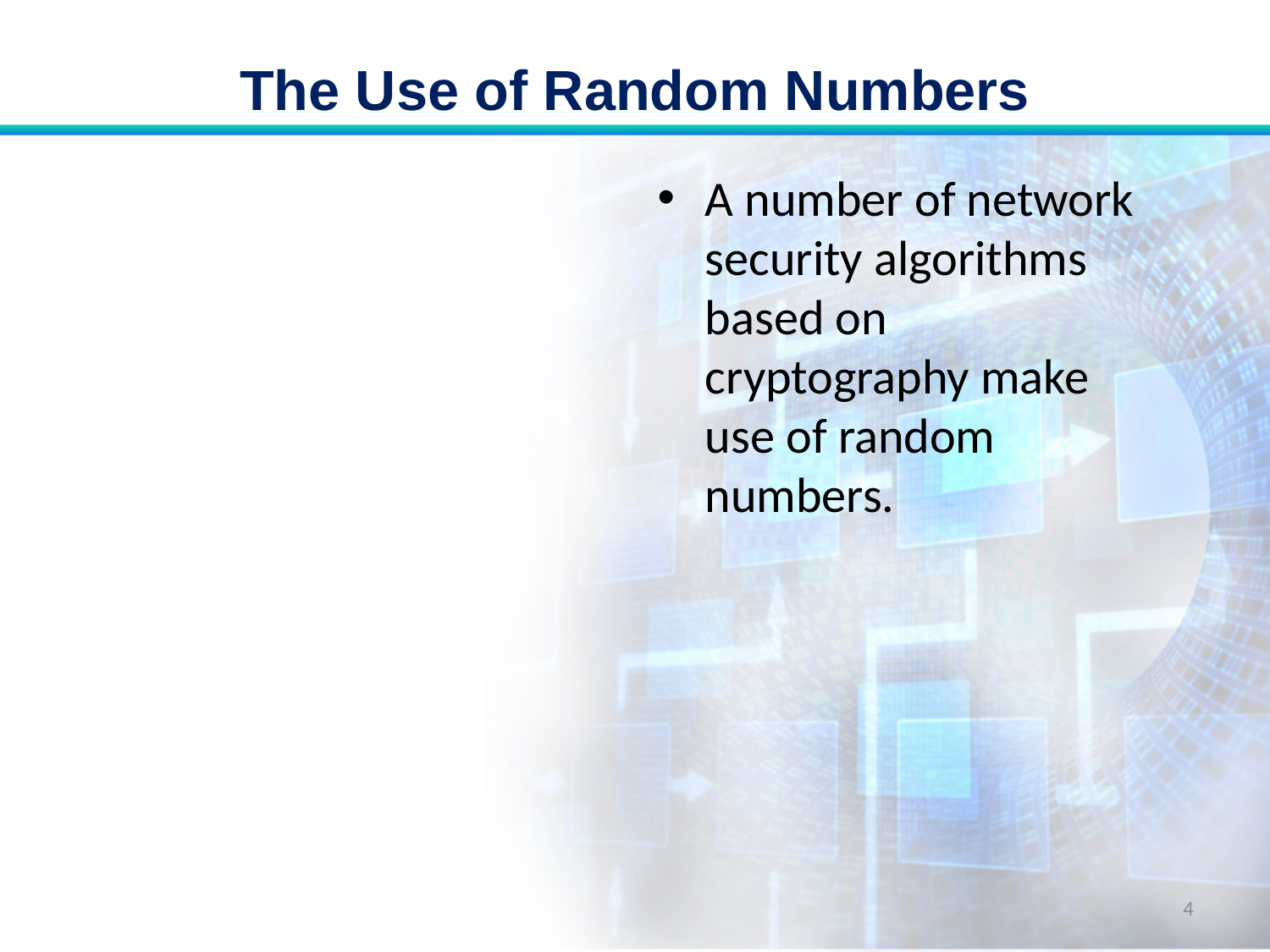

# The Use of Random Numbers
A number of network security algorithms based on cryptography make use of random numbers.

4